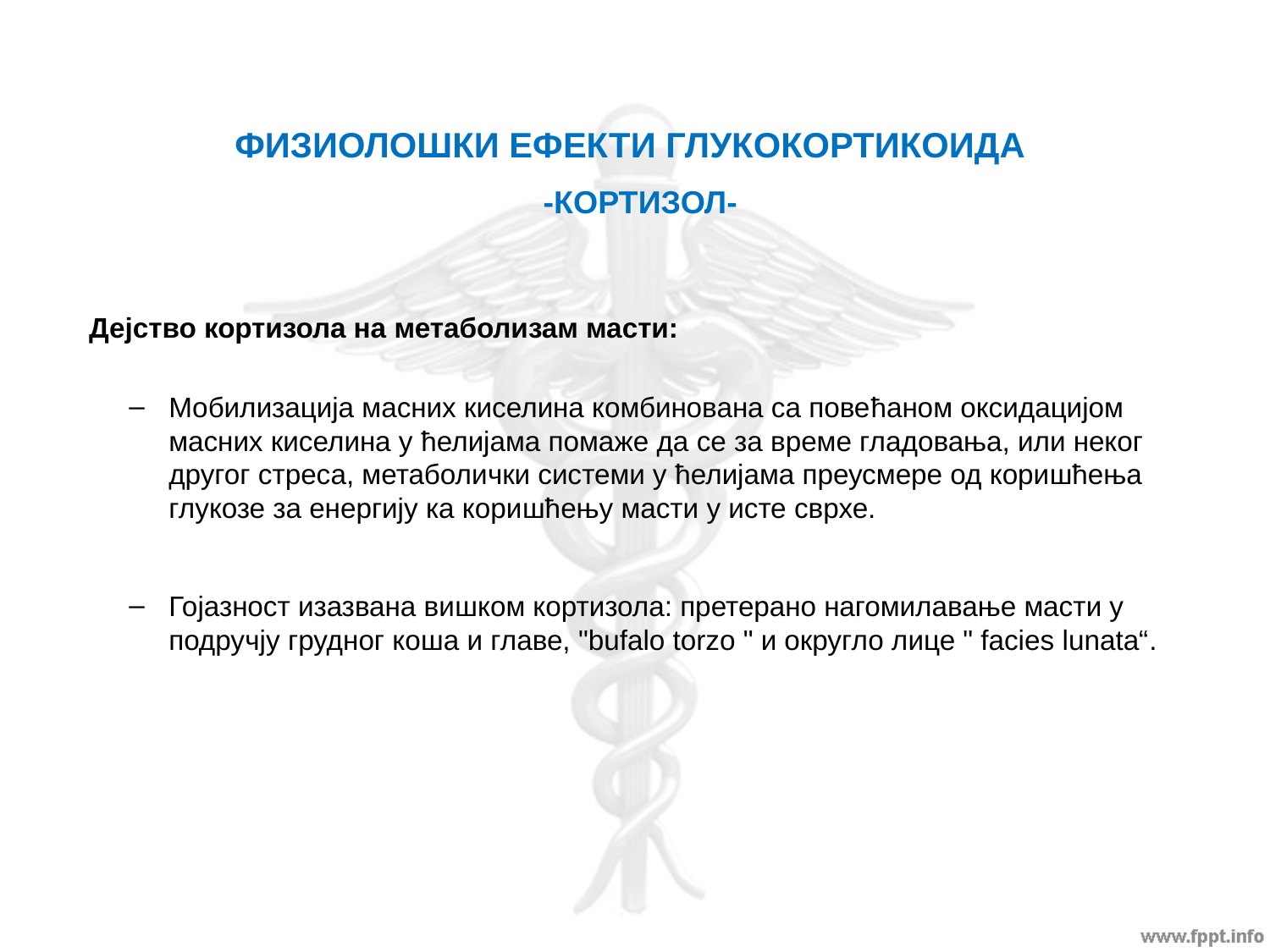

ФИЗИОЛОШКИ ЕФЕКТИ ГЛУКОКОРТИКОИДА
-КОРТИЗОЛ-

   Дејство кортизола на метаболизам масти:

Мобилизација масних киселина комбинована са повећаном оксидацијом масних киселина у ћелијама помаже да се за време гладовања, или неког другог стреса, метаболички системи у ћелијама преусмере од коришћења глукозе за енергију ка коришћењу масти у исте сврхе.

Гојазност изазвана вишком кортизола: претерано нагомилавање масти у подручју грудног коша и главе, "bufalo torzo " и округло лице " facies lunata“.